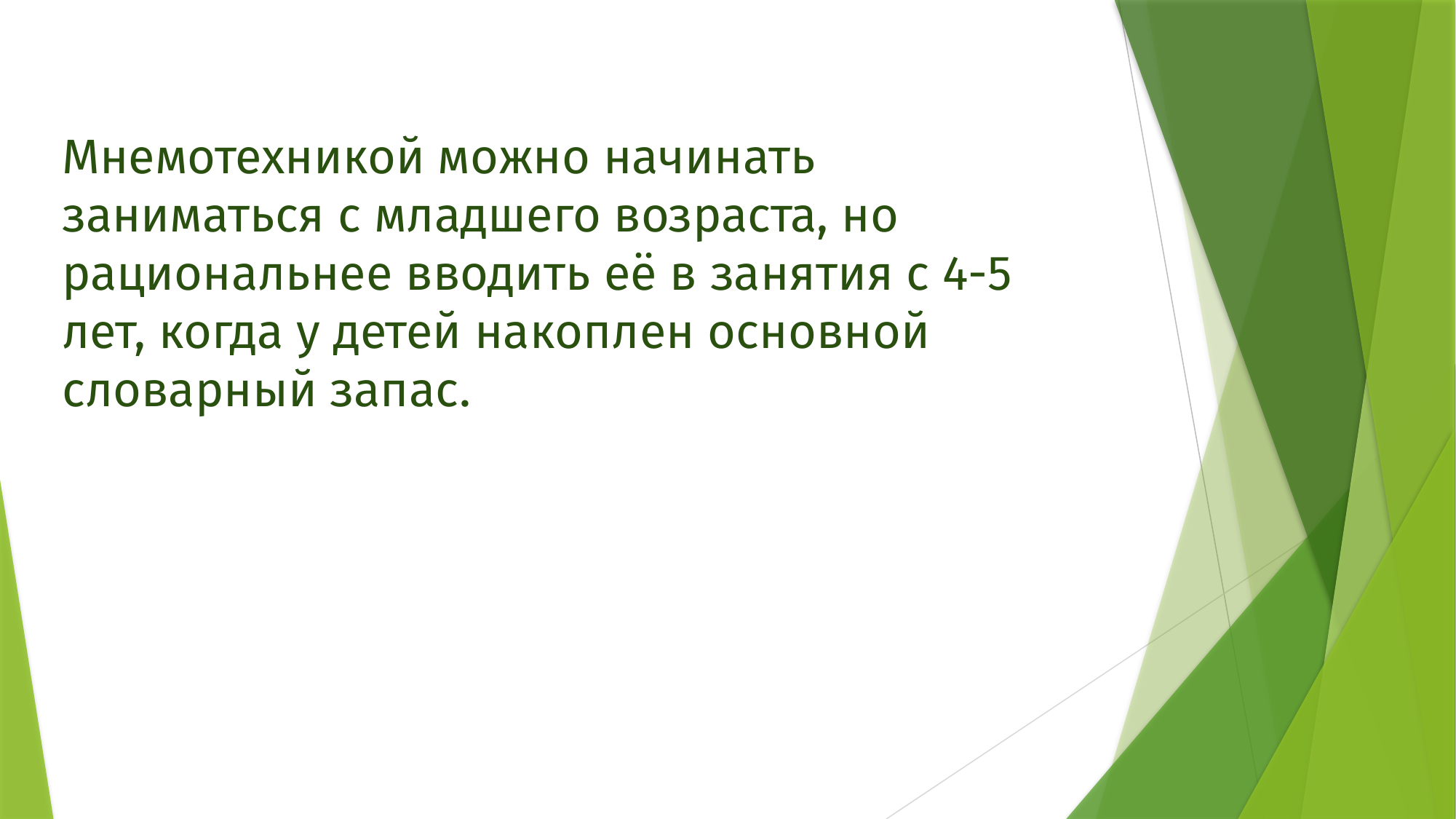

# Мнемотехникой можно начинать заниматься с младшего возраста, но рациональнее вводить её в занятия с 4-5 лет, когда у детей накоплен основной словарный запас.